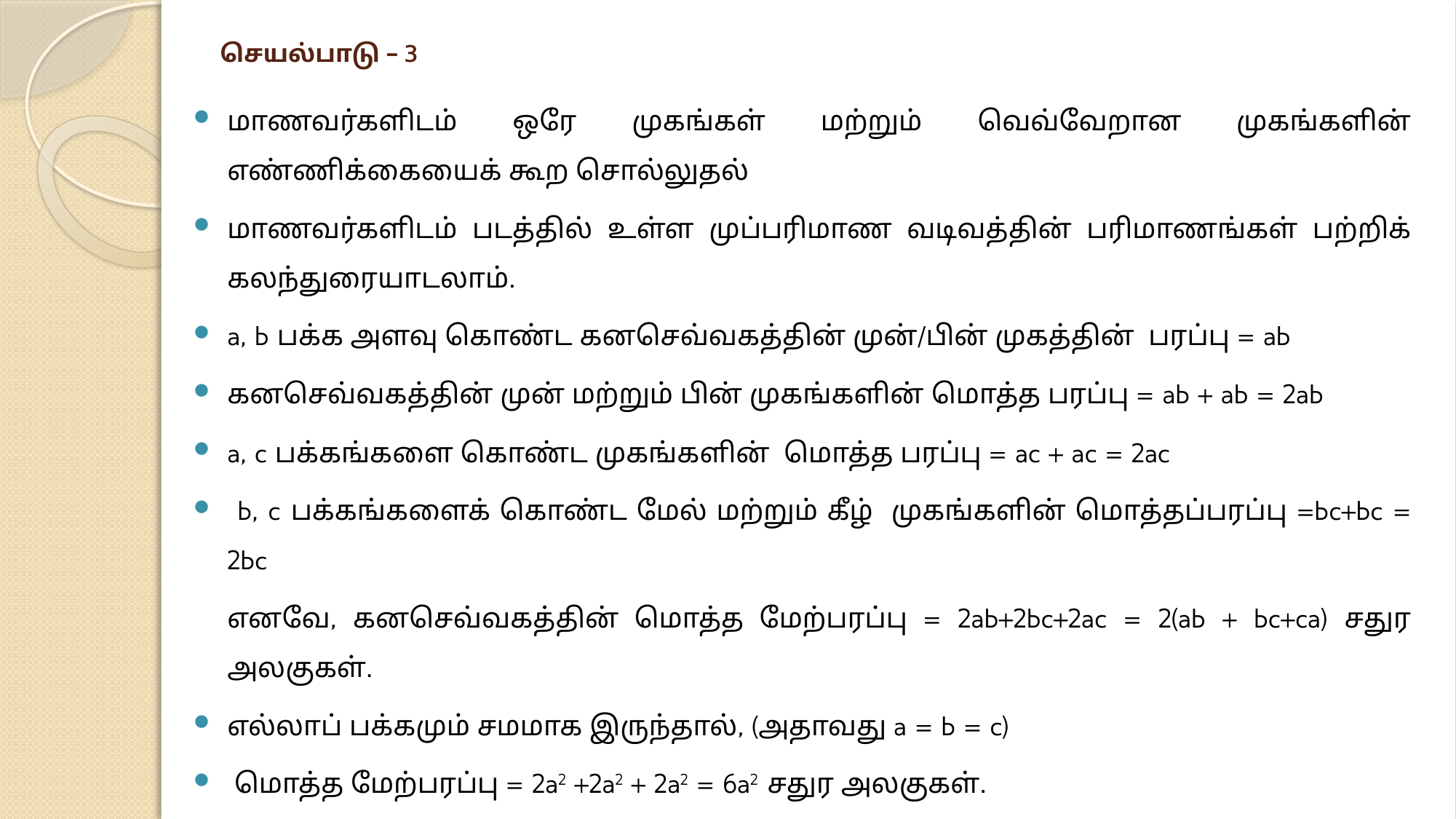

# செயல்பாடு – 3
மாணவர்களிடம் ஒரே முகங்கள் மற்றும் வெவ்வேறான முகங்களின் எண்ணிக்கையைக் கூற சொல்லுதல்
மாணவர்களிடம் படத்தில் உள்ள முப்பரிமாண வடிவத்தின் பரிமாணங்கள் பற்றிக் கலந்துரையாடலாம்.
a, b பக்க அளவு கொண்ட கனசெவ்வகத்தின் முன்/பின் முகத்தின்  பரப்பு = ab
கனசெவ்வகத்தின் முன் மற்றும் பின் முகங்களின் மொத்த பரப்பு = ab + ab = 2ab
a, c பக்கங்களை கொண்ட முகங்களின்  மொத்த பரப்பு = ac + ac = 2ac
 b, c பக்கங்களைக் கொண்ட மேல் மற்றும் கீழ்  முகங்களின் மொத்தப்பரப்பு =bc+bc = 2bc
	எனவே, கனசெவ்வகத்தின் மொத்த மேற்பரப்பு = 2ab+2bc+2ac = 2(ab + bc+ca) சதுர அலகுகள்.
எல்லாப் பக்கமும் சமமாக இருந்தால், (அதாவது a = b = c)
 மொத்த மேற்பரப்பு = 2a2 +2a2 + 2a2 = 6a2  சதுர அலகுகள்.